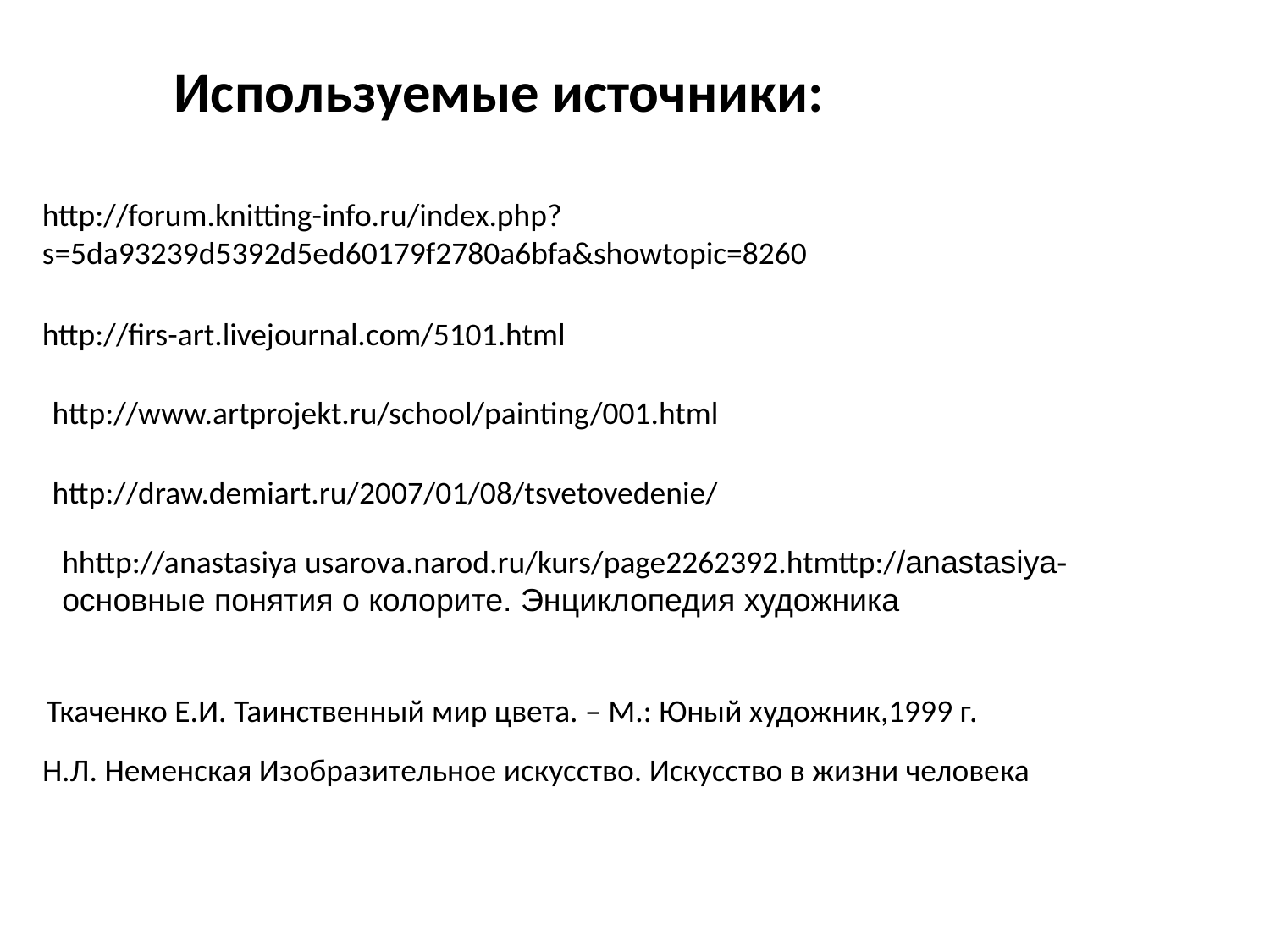

Используемые источники:
http://forum.knitting-info.ru/index.php?s=5da93239d5392d5ed60179f2780a6bfa&showtopic=8260
http://firs-art.livejournal.com/5101.html
http://www.artprojekt.ru/school/painting/001.html
http://draw.demiart.ru/2007/01/08/tsvetovedenie/
hhttp://anastasiya usarova.narod.ru/kurs/page2262392.htmttp://anastasiya-основные понятия о колорите. Энциклопедия художника
Ткаченко Е.И. Таинственный мир цвета. – М.: Юный художник,1999 г.
Н.Л. Неменская Изобразительное искусство. Искусство в жизни человека